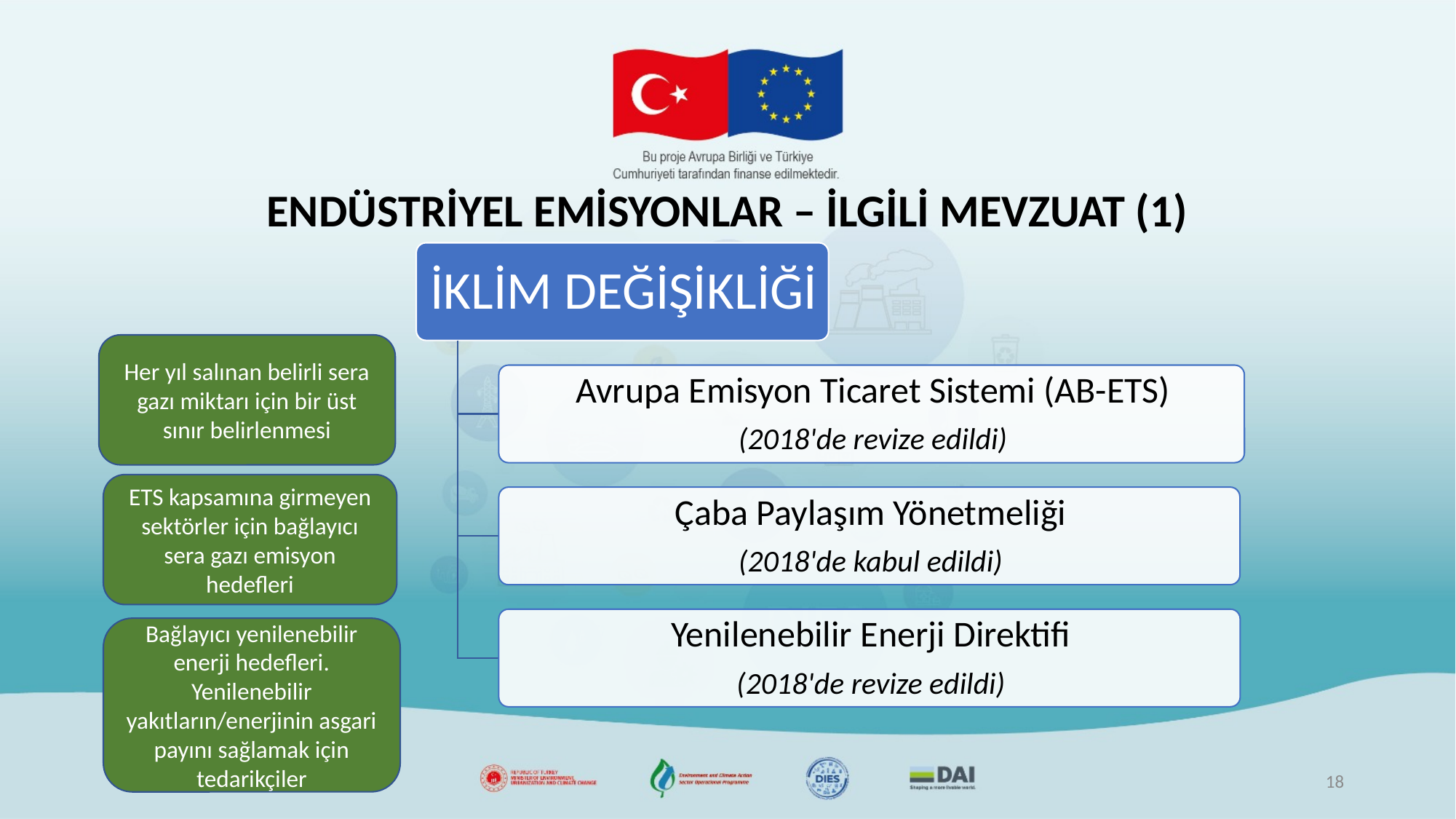

# ENDÜSTRİYEL EMİSYONLAR – İLGİLİ MEVZUAT (1)
İKLİM DEĞİŞİKLİĞİ
Avrupa Emisyon Ticaret Sistemi (AB-ETS)
(2018'de revize edildi)
Çaba Paylaşım Yönetmeliği
(2018'de kabul edildi)
Yenilenebilir Enerji Direktifi
(2018'de revize edildi)
Her yıl salınan belirli sera gazı miktarı için bir üst sınır belirlenmesi
ETS kapsamına girmeyen sektörler için bağlayıcı sera gazı emisyon hedefleri
Bağlayıcı yenilenebilir enerji hedefleri. Yenilenebilir yakıtların/enerjinin asgari payını sağlamak için tedarikçiler
18